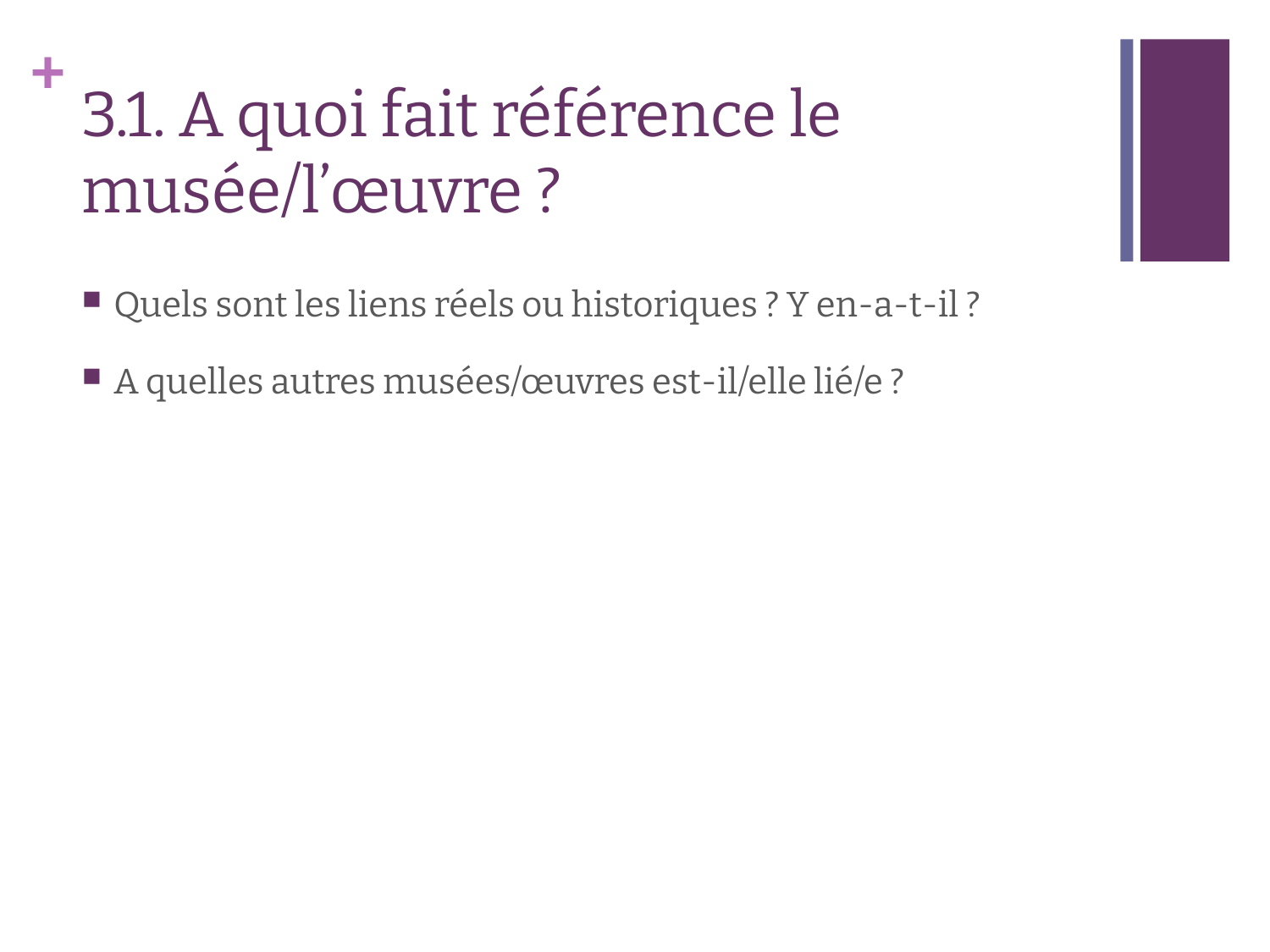

# 3.1. A quoi fait référence le musée/l’œuvre ?
Quels sont les liens réels ou historiques ? Y en-a-t-il ?
A quelles autres musées/œuvres est-il/elle lié/e ?